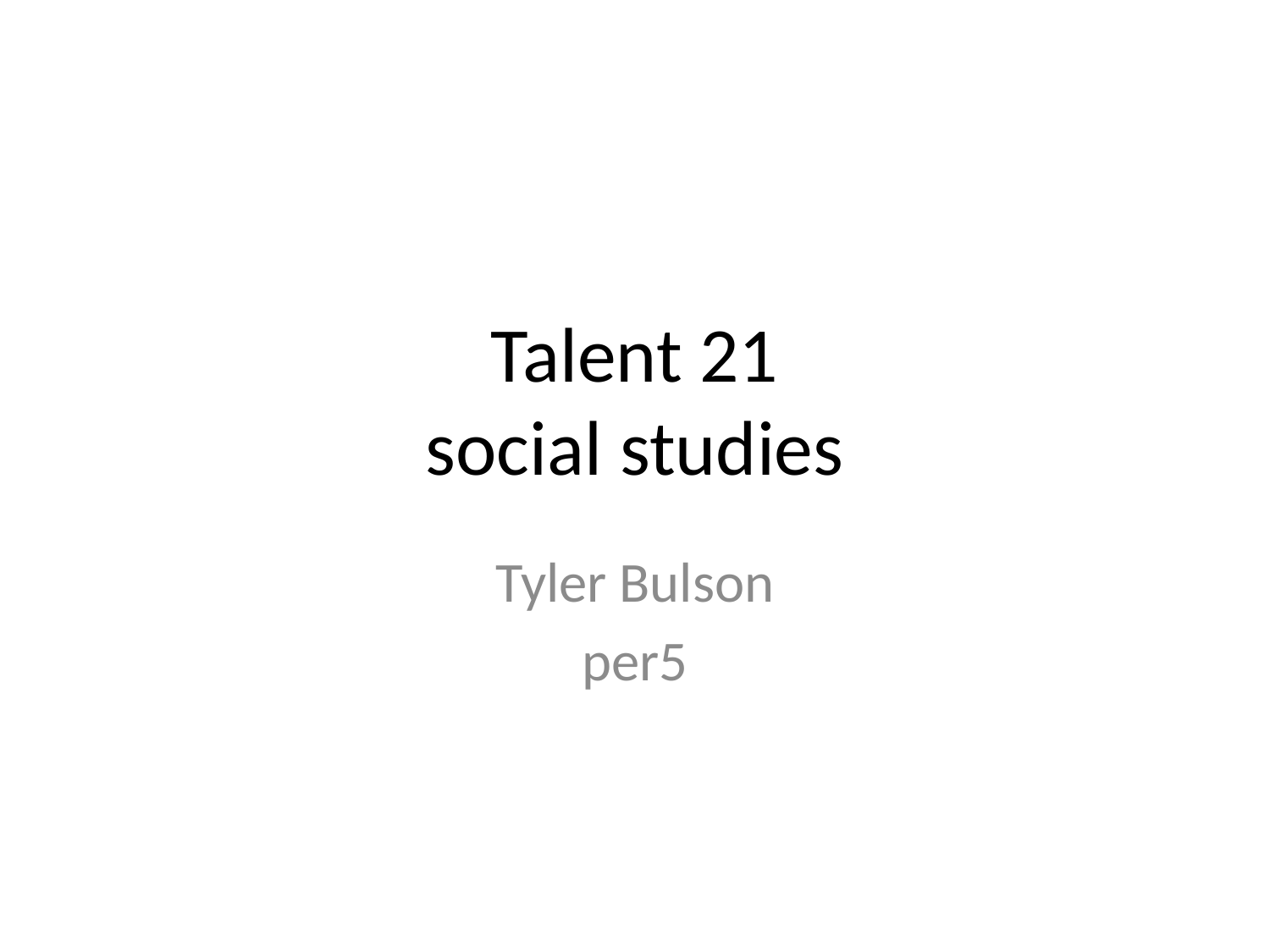

# Talent 21 social studies
Tyler Bulson
per5